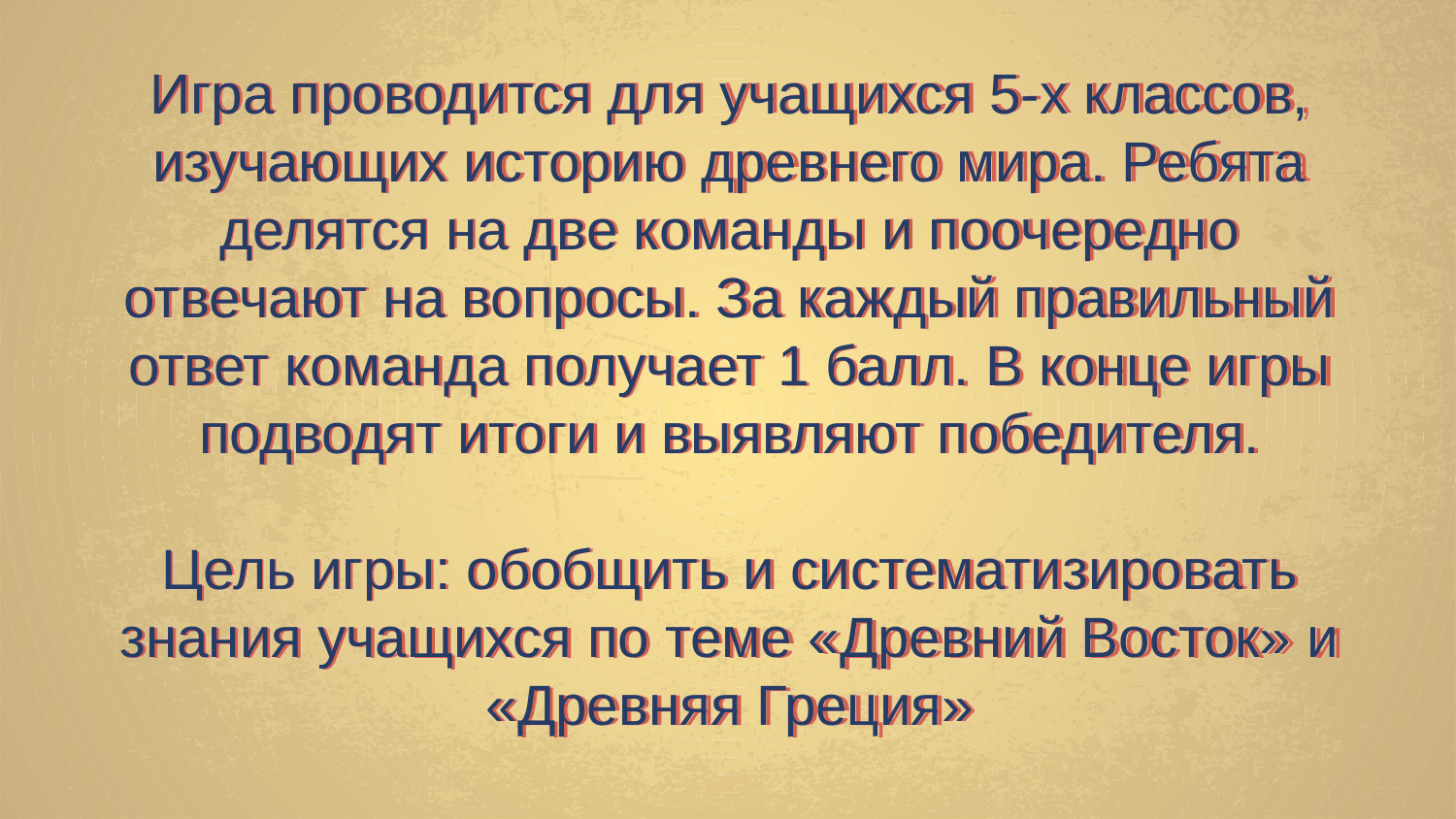

# Игра проводится для учащихся 5-х классов, изучающих историю древнего мира. Ребята делятся на две команды и поочередно отвечают на вопросы. За каждый правильный ответ команда получает 1 балл. В конце игры подводят итоги и выявляют победителя. Цель игры: обобщить и систематизировать знания учащихся по теме «Древний Восток» и «Древняя Греция»